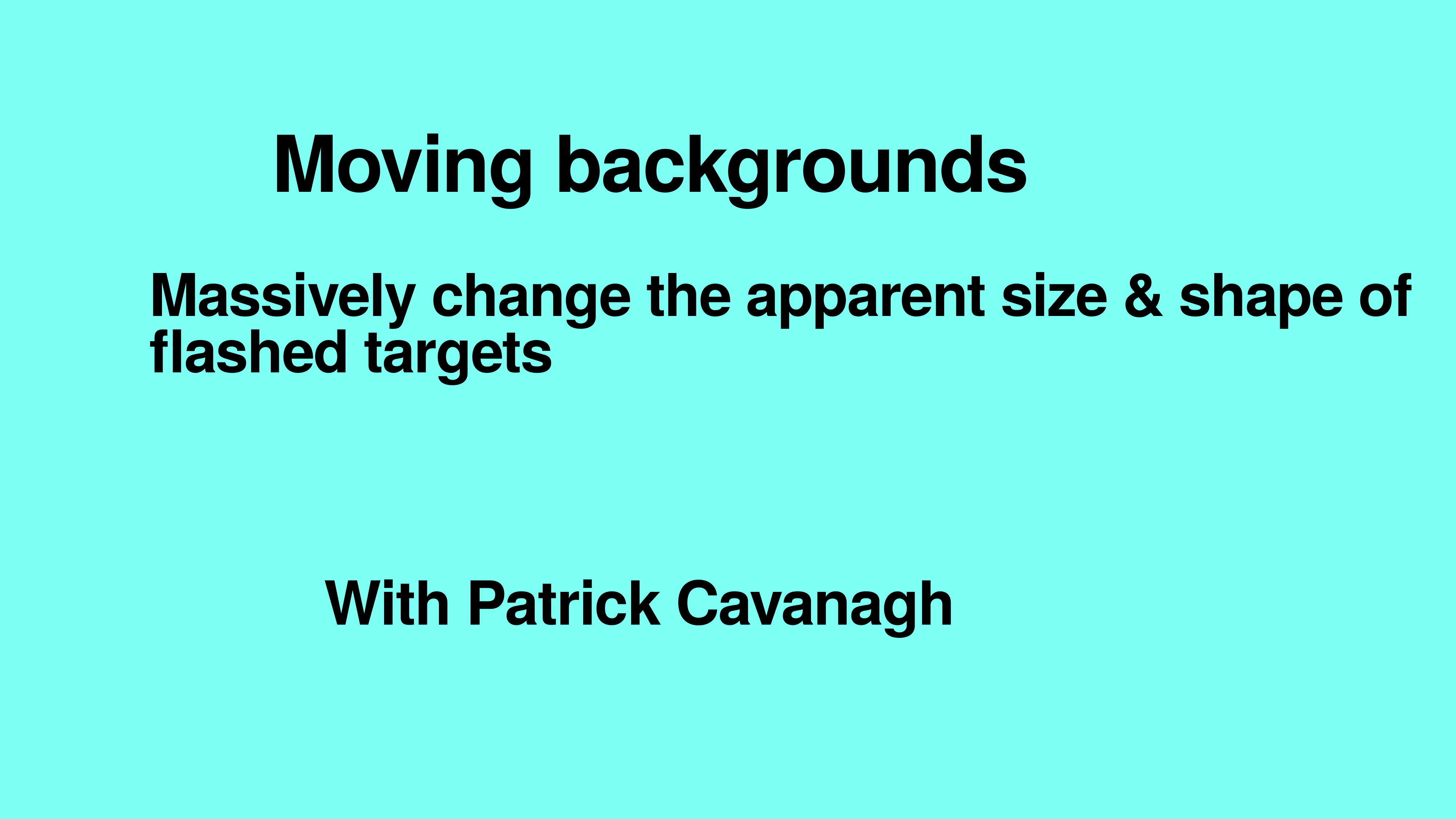

# Moving backgrounds

Massively change the apparent size & shape of flashed targets

With Patrick Cavanagh